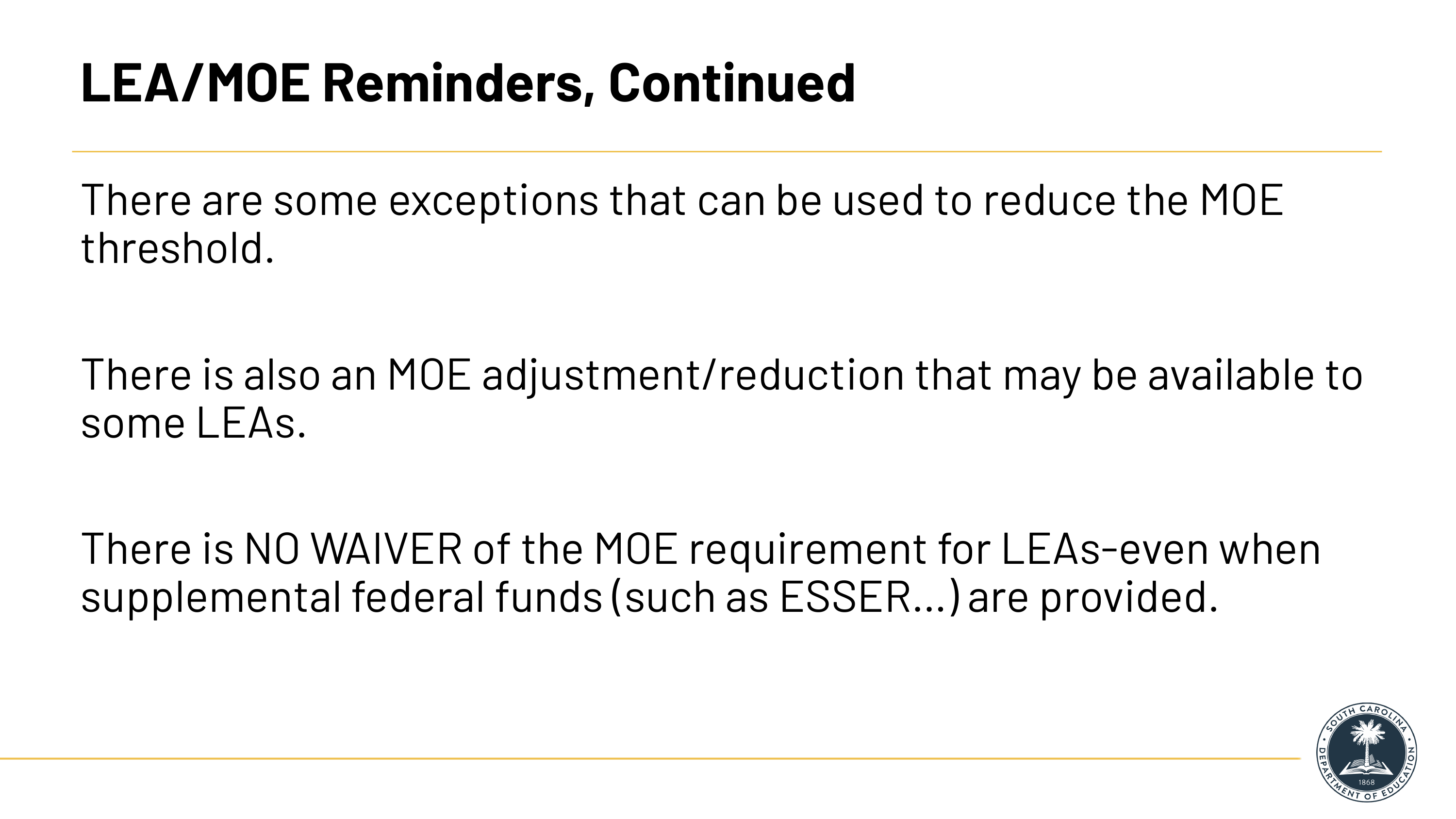

# LEA/MOE Reminders, Continued
There are some exceptions that can be used to reduce the MOE threshold.

There is also an MOE adjustment/reduction that may be available to some LEAs.

There is NO WAIVER of the MOE requirement for LEAs-even when supplemental federal funds (such as ESSER…) are provided.